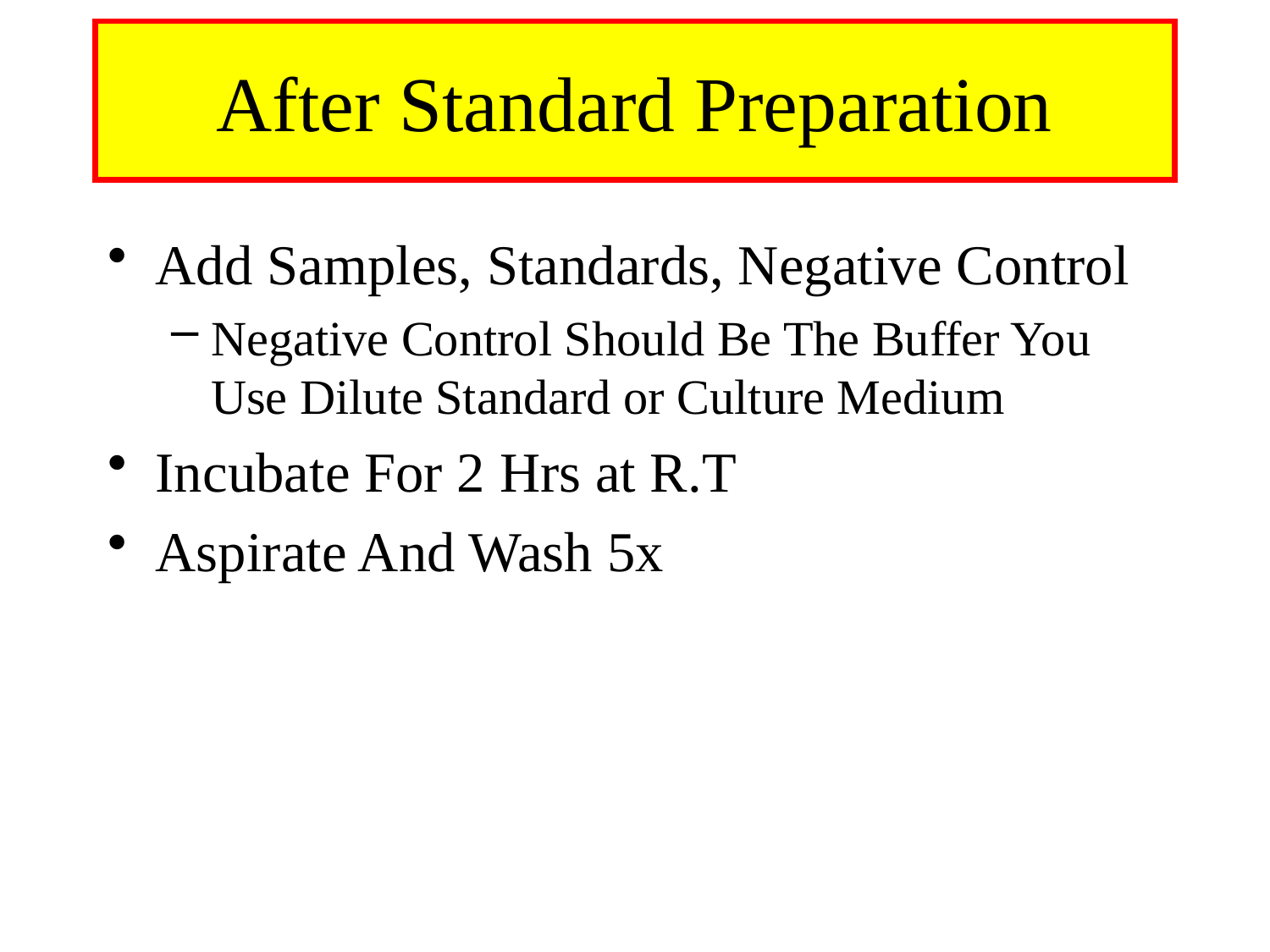

# After Standard Preparation
Add Samples, Standards, Negative Control
Negative Control Should Be The Buffer You Use Dilute Standard or Culture Medium
Incubate For 2 Hrs at R.T
Aspirate And Wash 5x